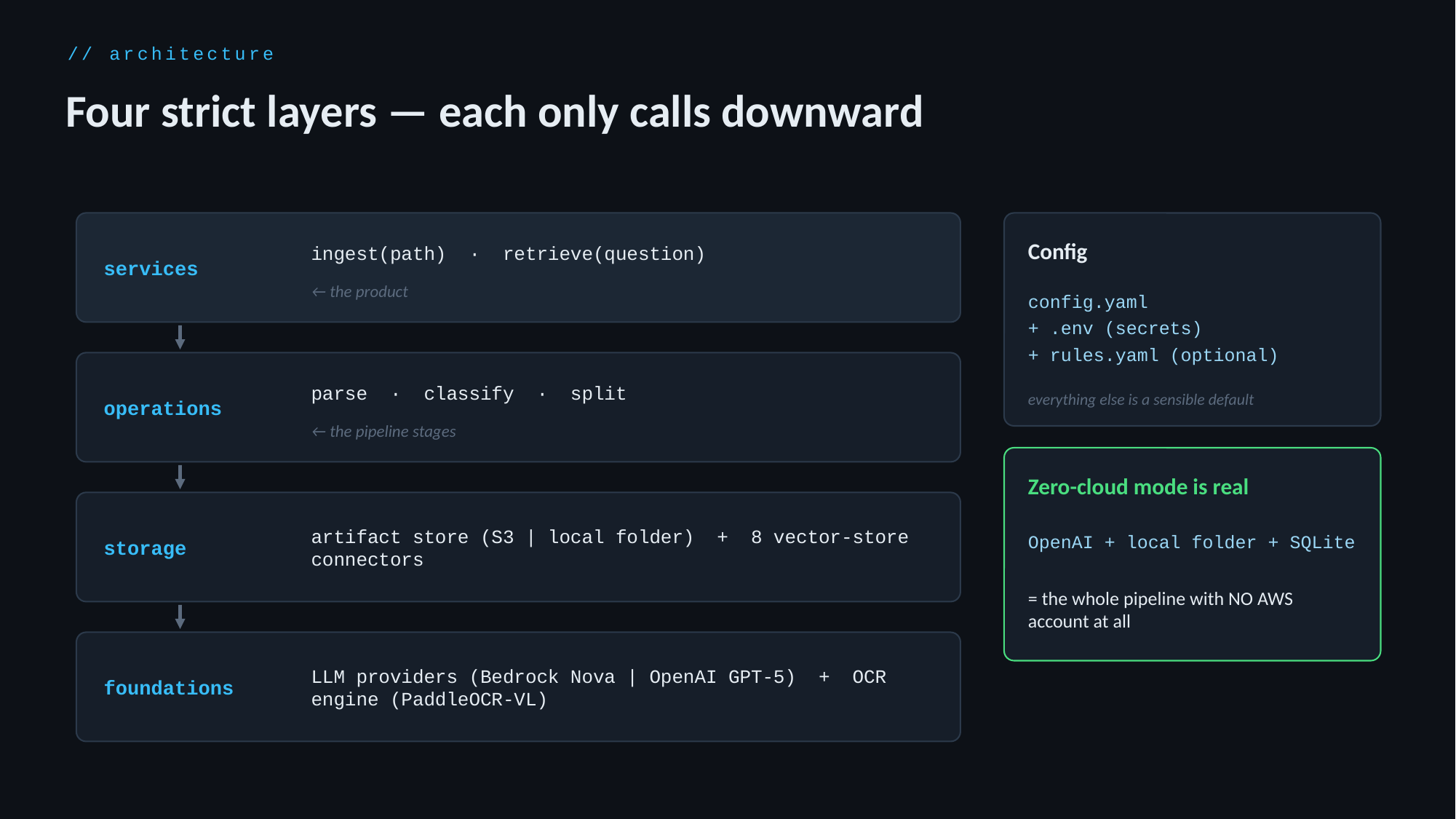

// architecture
Four strict layers — each only calls downward

services

ingest(path)  ·  retrieve(question)
Config
← the product
config.yaml
+ .env (secrets)
+ rules.yaml (optional)

operations
parse  ·  classify  ·  split
everything else is a sensible default
← the pipeline stages

Zero-cloud mode is real

storage
artifact store (S3 | local folder)  +  8 vector-store connectors
OpenAI + local folder + SQLite
= the whole pipeline with NO AWS account at all

foundations
LLM providers (Bedrock Nova | OpenAI GPT-5)  +  OCR engine (PaddleOCR-VL)